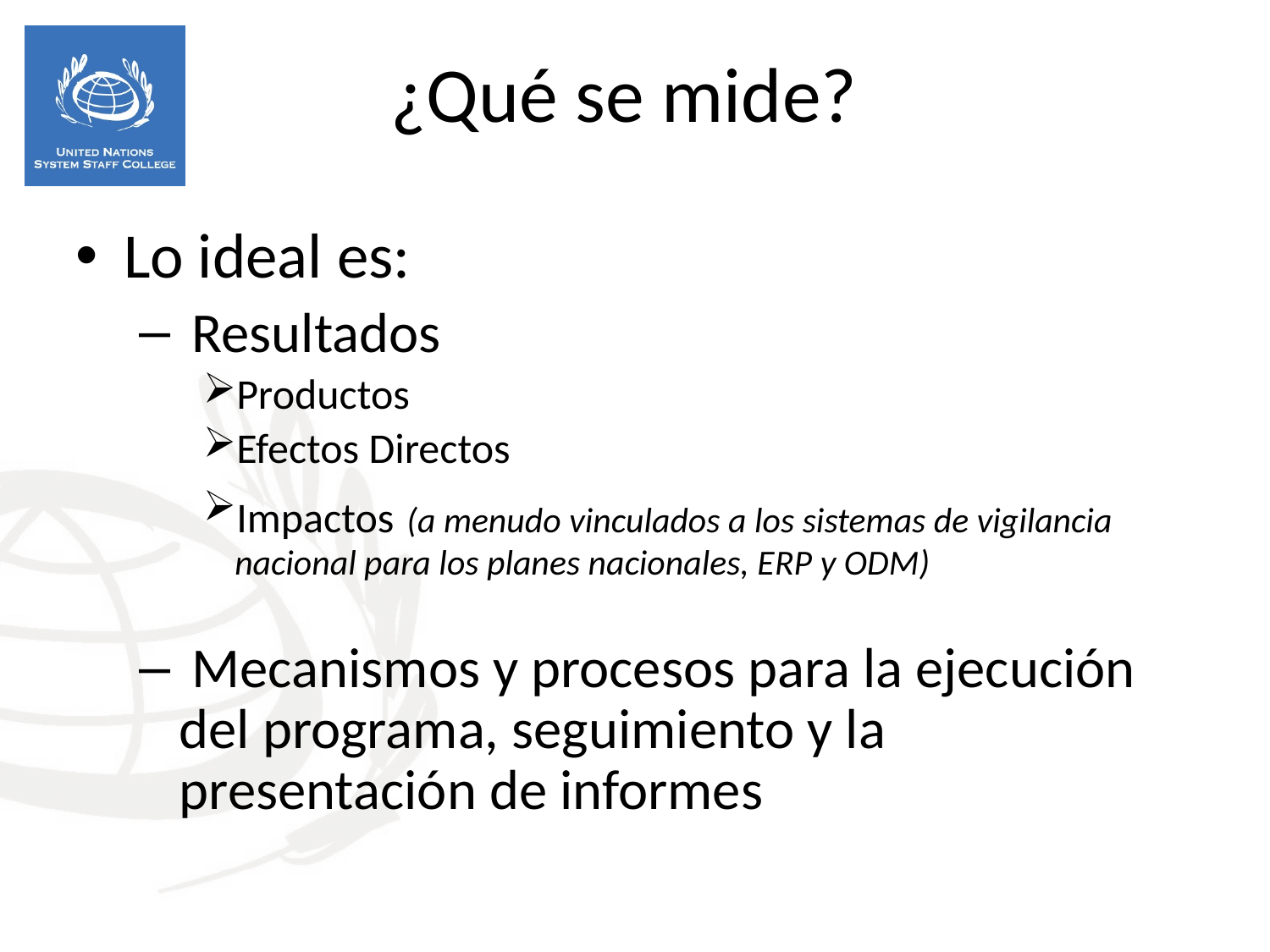

¿Qué se mide?
Lo ideal es:
 Resultados
Productos
Efectos Directos
Impactos (a menudo vinculados a los sistemas de vigilancia nacional para los planes nacionales, ERP y ODM)

 Mecanismos y procesos para la ejecución del programa, seguimiento y la presentación de informes